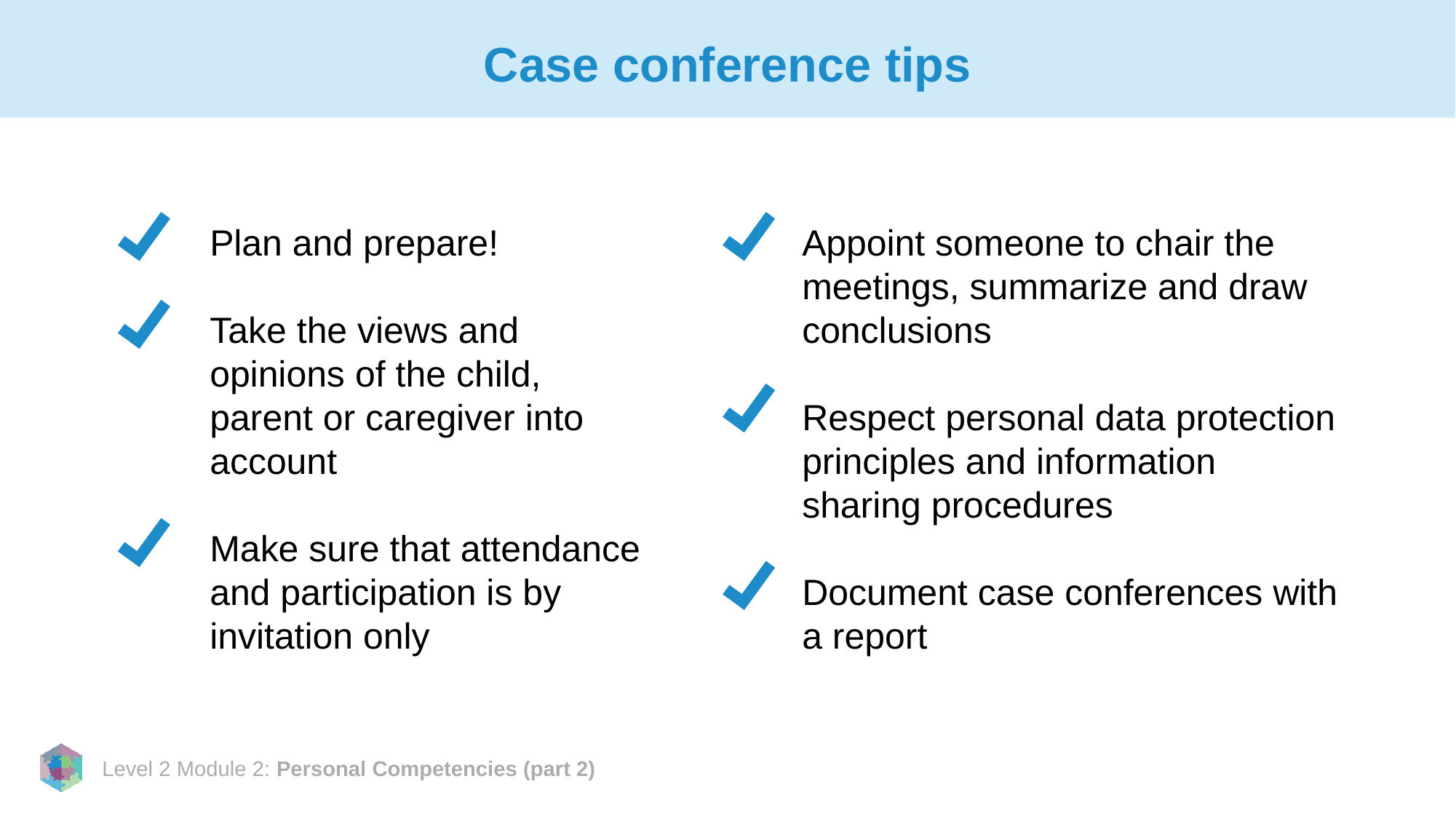

# Case conference tips
Plan and prepare!

Take the views and opinions of the child, parent or caregiver into account

Make sure that attendance and participation is by invitation only
Appoint someone to chair the meetings, summarize and draw conclusions

Respect personal data protection principles and information sharing procedures

Document case conferences with a report